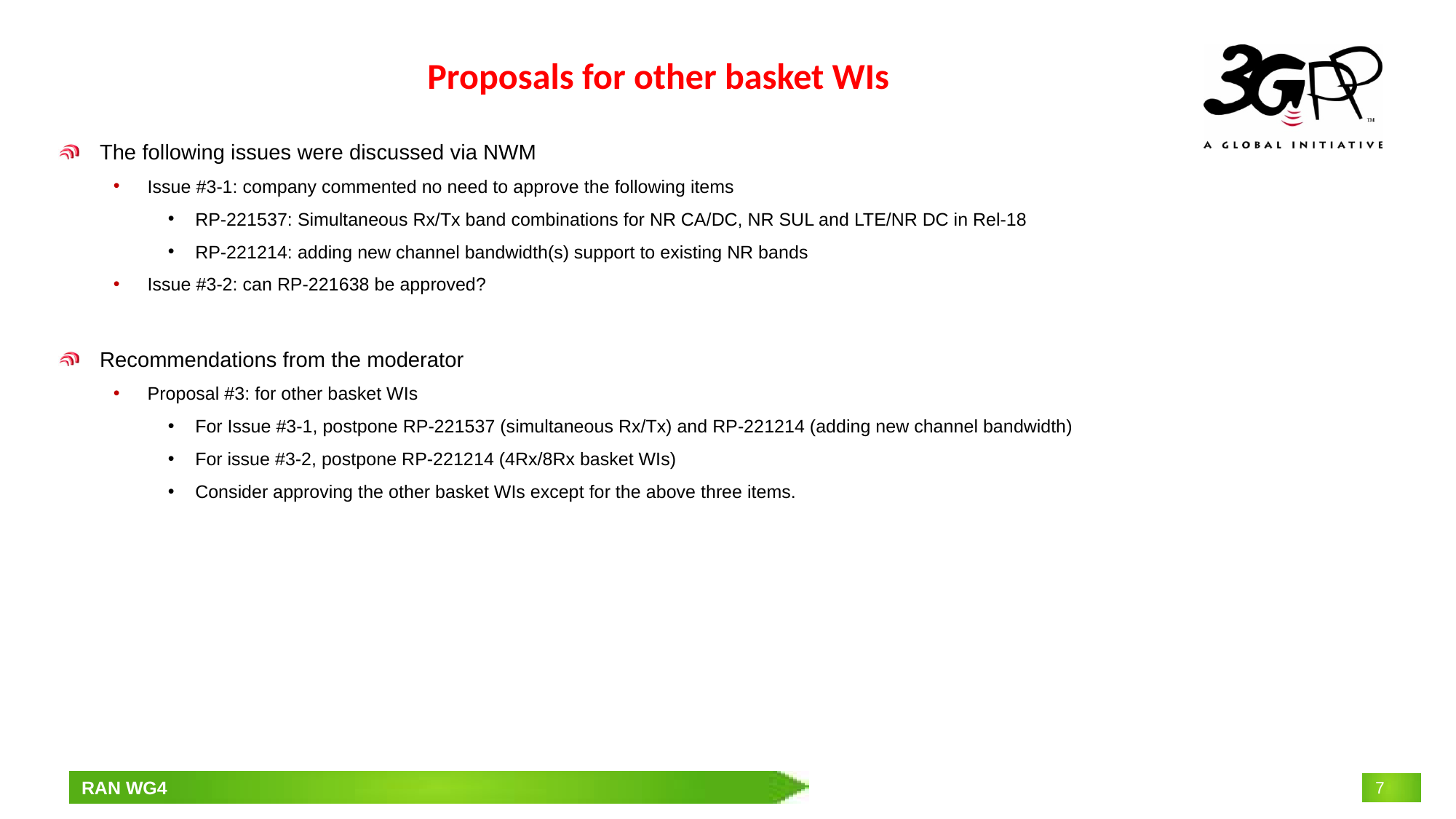

# Proposals for other basket WIs
The following issues were discussed via NWM
Issue #3-1: company commented no need to approve the following items
RP-221537: Simultaneous Rx/Tx band combinations for NR CA/DC, NR SUL and LTE/NR DC in Rel-18
RP-221214: adding new channel bandwidth(s) support to existing NR bands
Issue #3-2: can RP-221638 be approved?

Recommendations from the moderator
Proposal #3: for other basket WIs
For Issue #3-1, postpone RP-221537 (simultaneous Rx/Tx) and RP-221214 (adding new channel bandwidth)
For issue #3-2, postpone RP-221214 (4Rx/8Rx basket WIs)
Consider approving the other basket WIs except for the above three items.